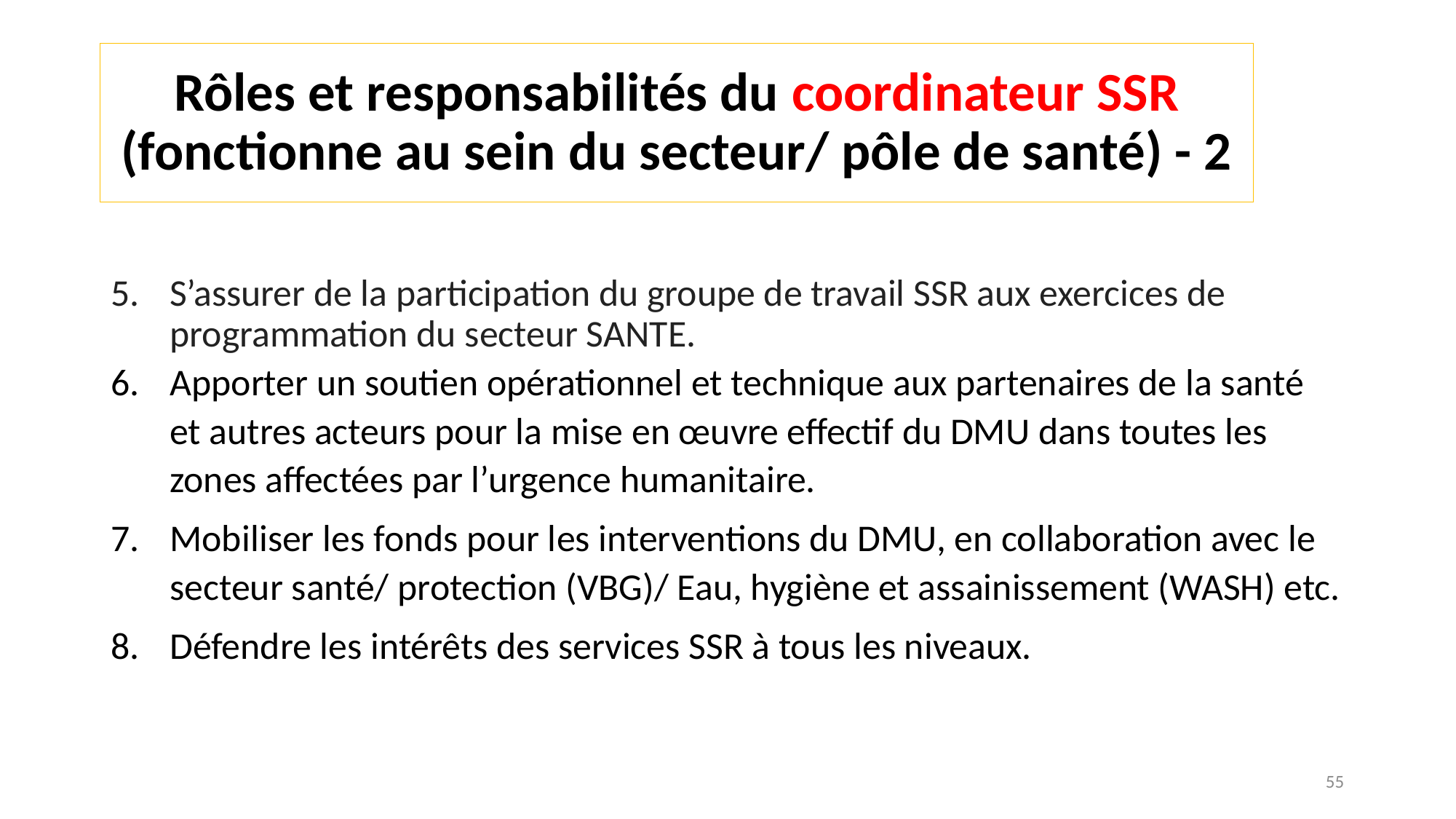

# Rôles et responsabilités du coordinateur SSR (fonctionne au sein du secteur/ pôle de santé) - 2
S’assurer de la participation du groupe de travail SSR aux exercices de programmation du secteur SANTE.
Apporter un soutien opérationnel et technique aux partenaires de la santé et autres acteurs pour la mise en œuvre effectif du DMU dans toutes les zones affectées par l’urgence humanitaire.
Mobiliser les fonds pour les interventions du DMU, en collaboration avec le secteur santé/ protection (VBG)/ Eau, hygiène et assainissement (WASH) etc.
Défendre les intérêts des services SSR à tous les niveaux.

55